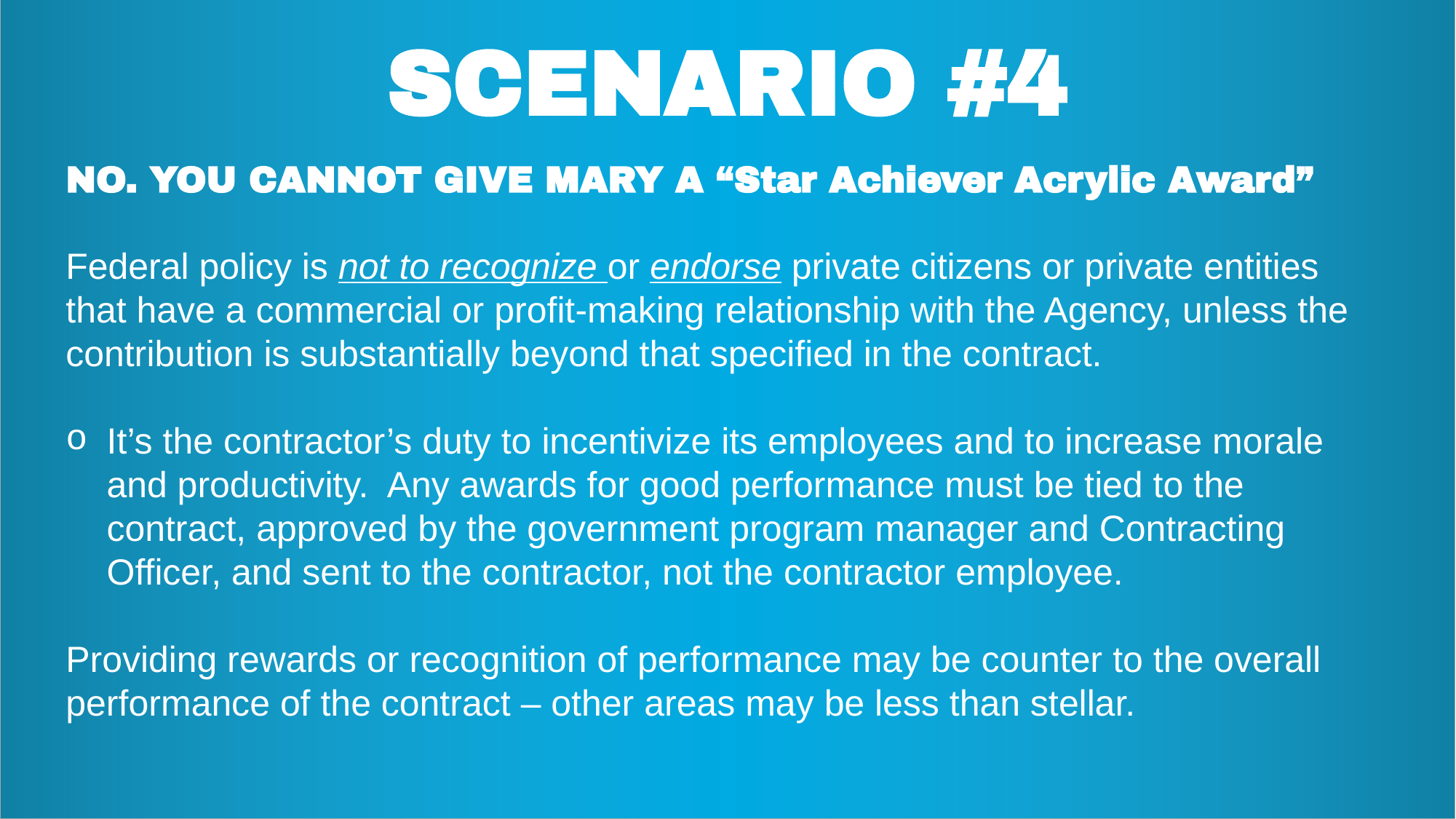

SCENARIO #4
NO. YOU CANNOT GIVE MARY A “Star Achiever Acrylic Award”
Federal policy is not to recognize or endorse private citizens or private entities that have a commercial or profit-making relationship with the Agency, unless the contribution is substantially beyond that specified in the contract.

It’s the contractor’s duty to incentivize its employees and to increase morale and productivity.  Any awards for good performance must be tied to the contract, approved by the government program manager and Contracting Officer, and sent to the contractor, not the contractor employee.

Providing rewards or recognition of performance may be counter to the overall performance of the contract – other areas may be less than stellar.